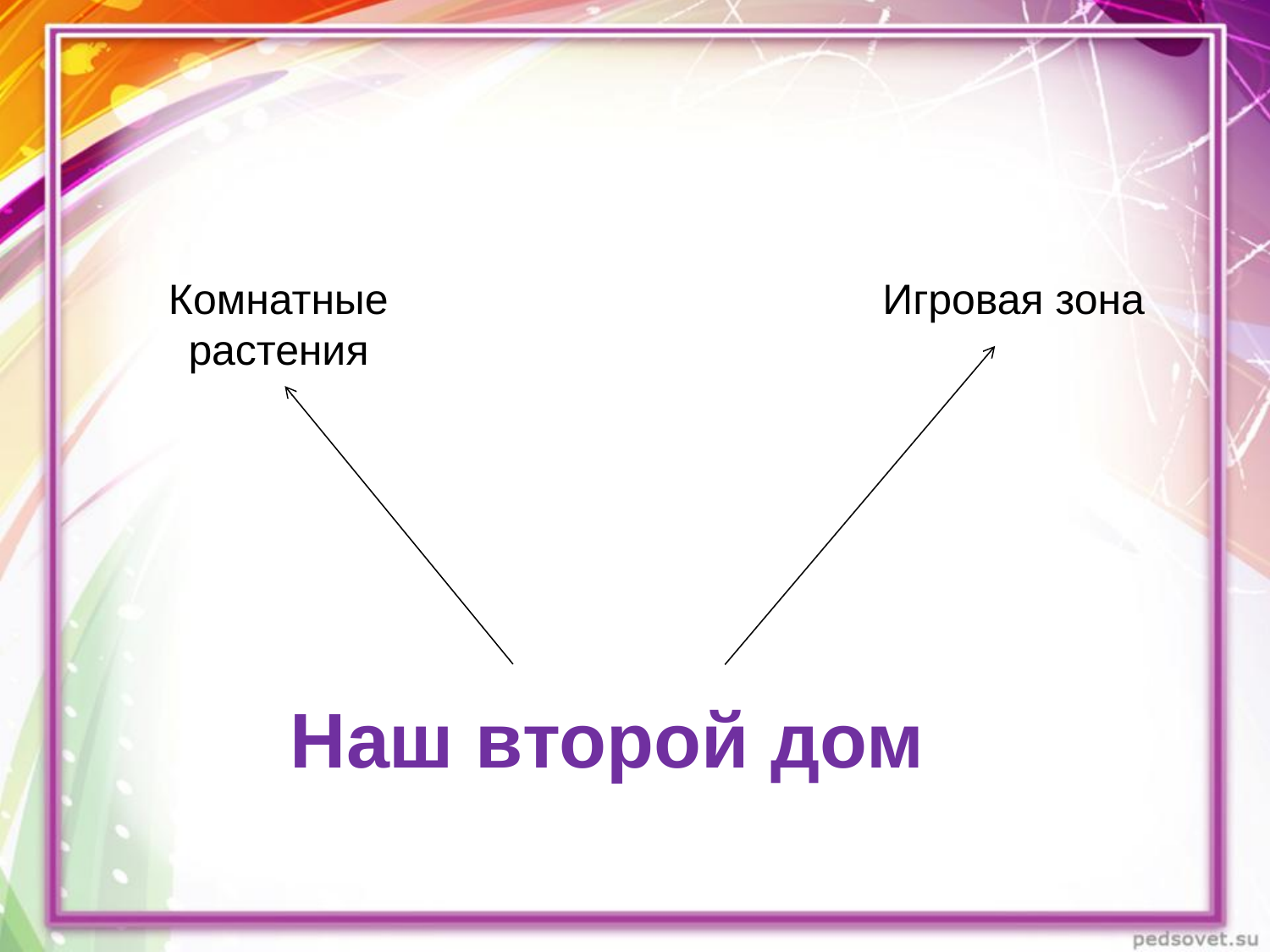

Комнатные растения
Игровая зона
Наш второй дом